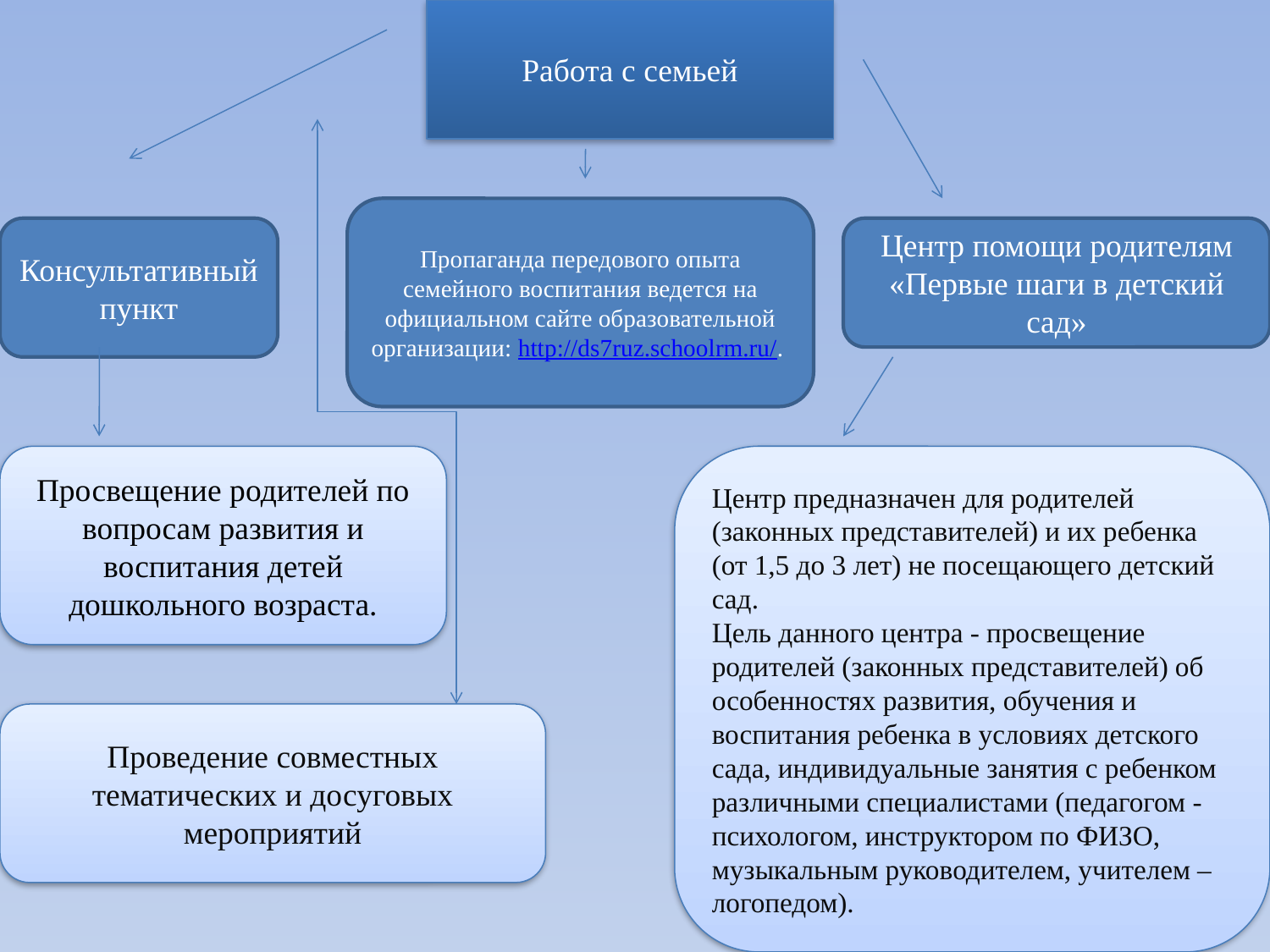

Работа с семьей
Пропаганда передового опыта семейного воспитания ведется на официальном сайте образовательной организации: http://ds7ruz.schoolrm.ru/.
Консультативный пункт
Центр помощи родителям «Первые шаги в детский сад»
Центр предназначен для родителей (законных представителей) и их ребенка (от 1,5 до 3 лет) не посещающего детский сад.
Цель данного центра - просвещение родителей (законных представителей) об особенностях развития, обучения и воспитания ребенка в условиях детского сада, индивидуальные занятия с ребенком различными специалистами (педагогом - психологом, инструктором по ФИЗО, музыкальным руководителем, учителем – логопедом).
Просвещение родителей по вопросам развития и воспитания детей дошкольного возраста.
Проведение совместных тематических и досуговых мероприятий